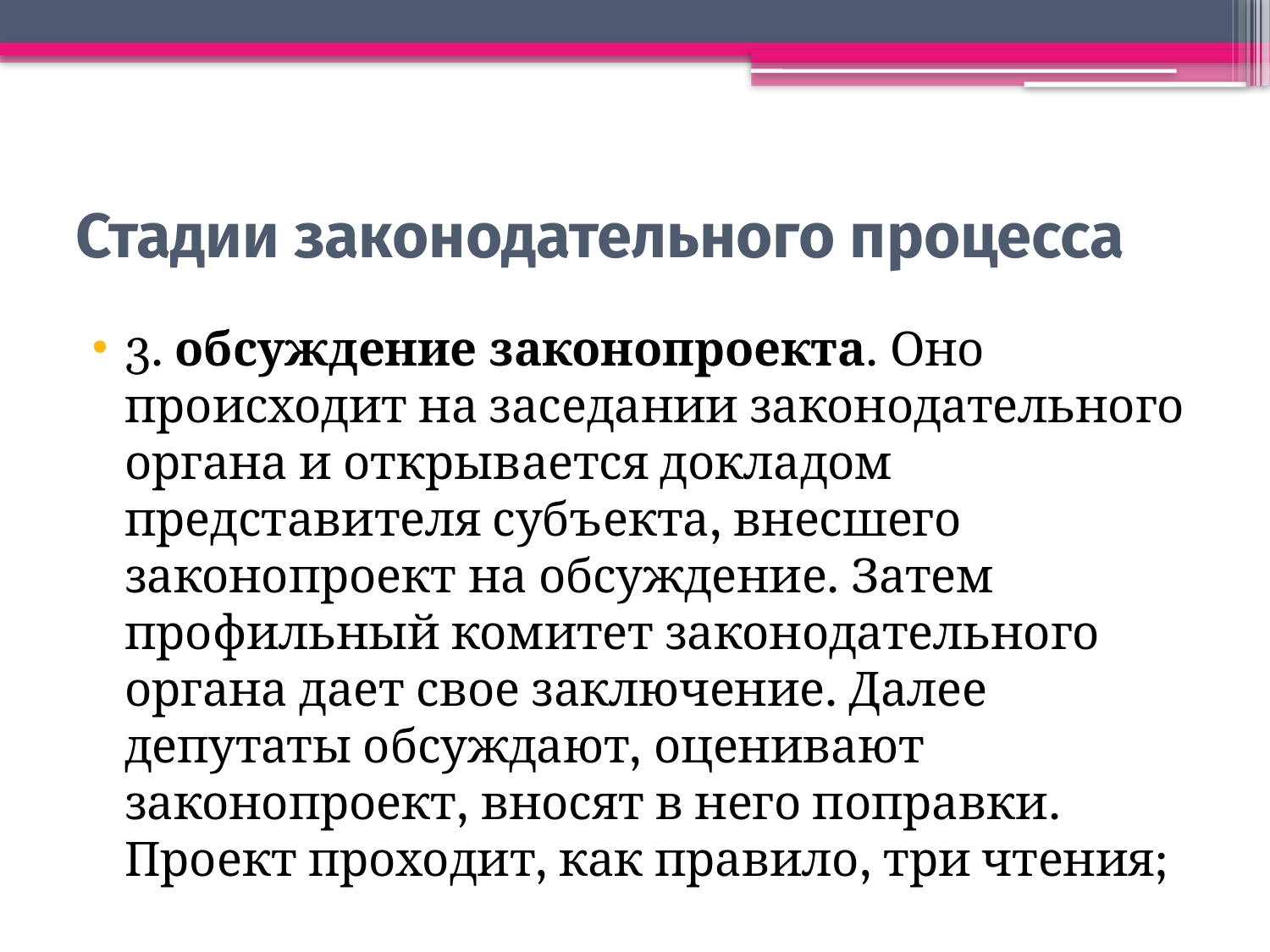

# Стадии законодательного процесса
3. обсуждение законопроекта. Оно происходит на заседании законодательного органа и открывается докладом представителя субъекта, внесшего законопроект на обсуждение. Затем профильный комитет законодательного органа дает свое заключение. Далее депутаты обсуждают, оценивают законопроект, вносят в него поправки. Проект проходит, как правило, три чтения;